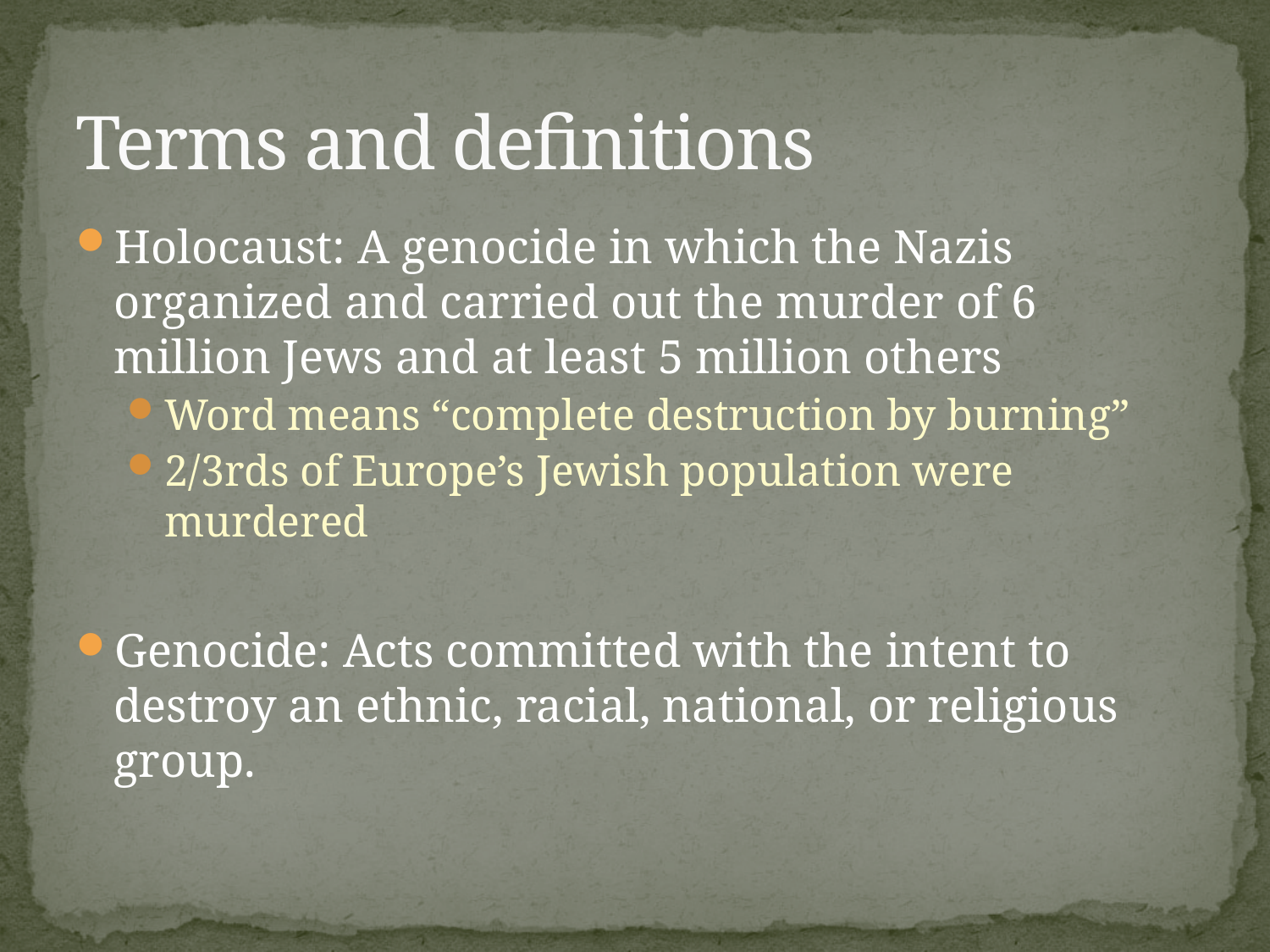

# Terms and definitions
Holocaust: A genocide in which the Nazis organized and carried out the murder of 6 million Jews and at least 5 million others
Word means “complete destruction by burning”
2/3rds of Europe’s Jewish population were murdered

Genocide: Acts committed with the intent to destroy an ethnic, racial, national, or religious group.